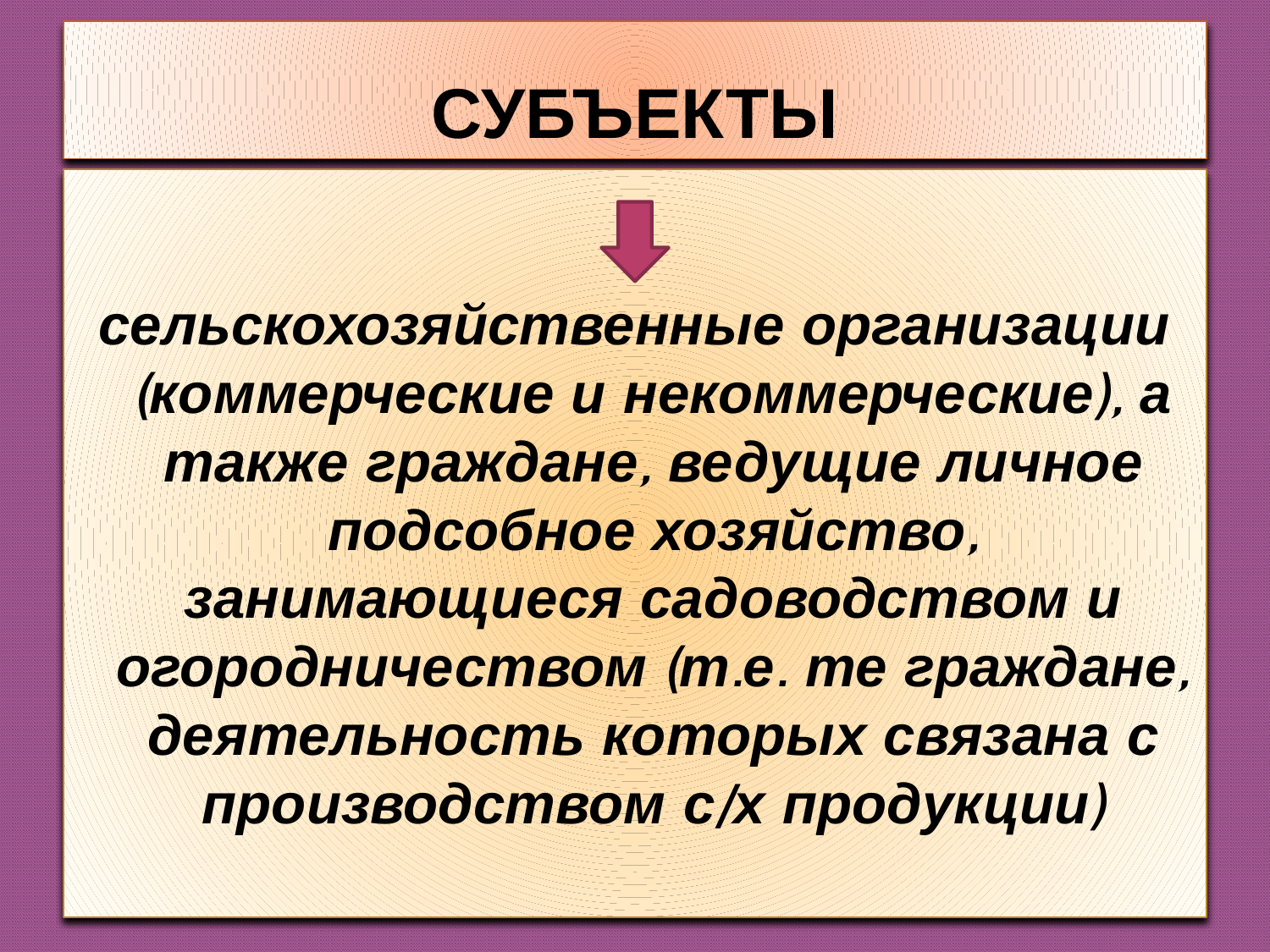

# СУБЪЕКТЫ

сельскохозяйственные организации (коммерческие и некоммерческие), а также граждане, ведущие личное подсобное хозяйство, занимающиеся садоводством и огородничеством (т.е. те граждане, деятельность которых связана с производством с/х продукции)